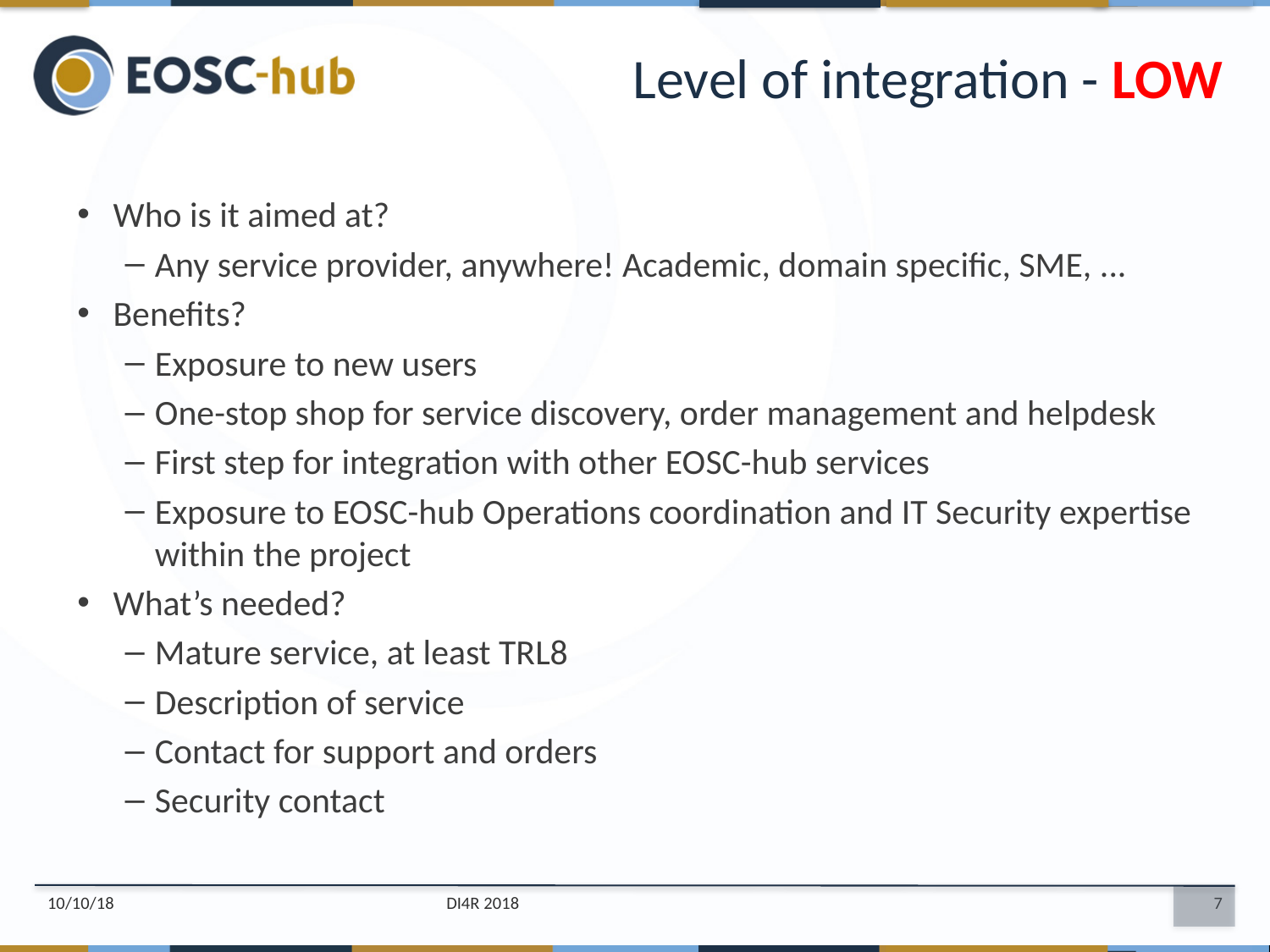

Level of integration - LOW
Who is it aimed at?
Any service provider, anywhere! Academic, domain specific, SME, ...
Benefits?
Exposure to new users
One-stop shop for service discovery, order management and helpdesk
First step for integration with other EOSC-hub services
Exposure to EOSC-hub Operations coordination and IT Security expertise within the project
What’s needed?
Mature service, at least TRL8
Description of service
Contact for support and orders
Security contact

10/10/18
DI4R 2018
7